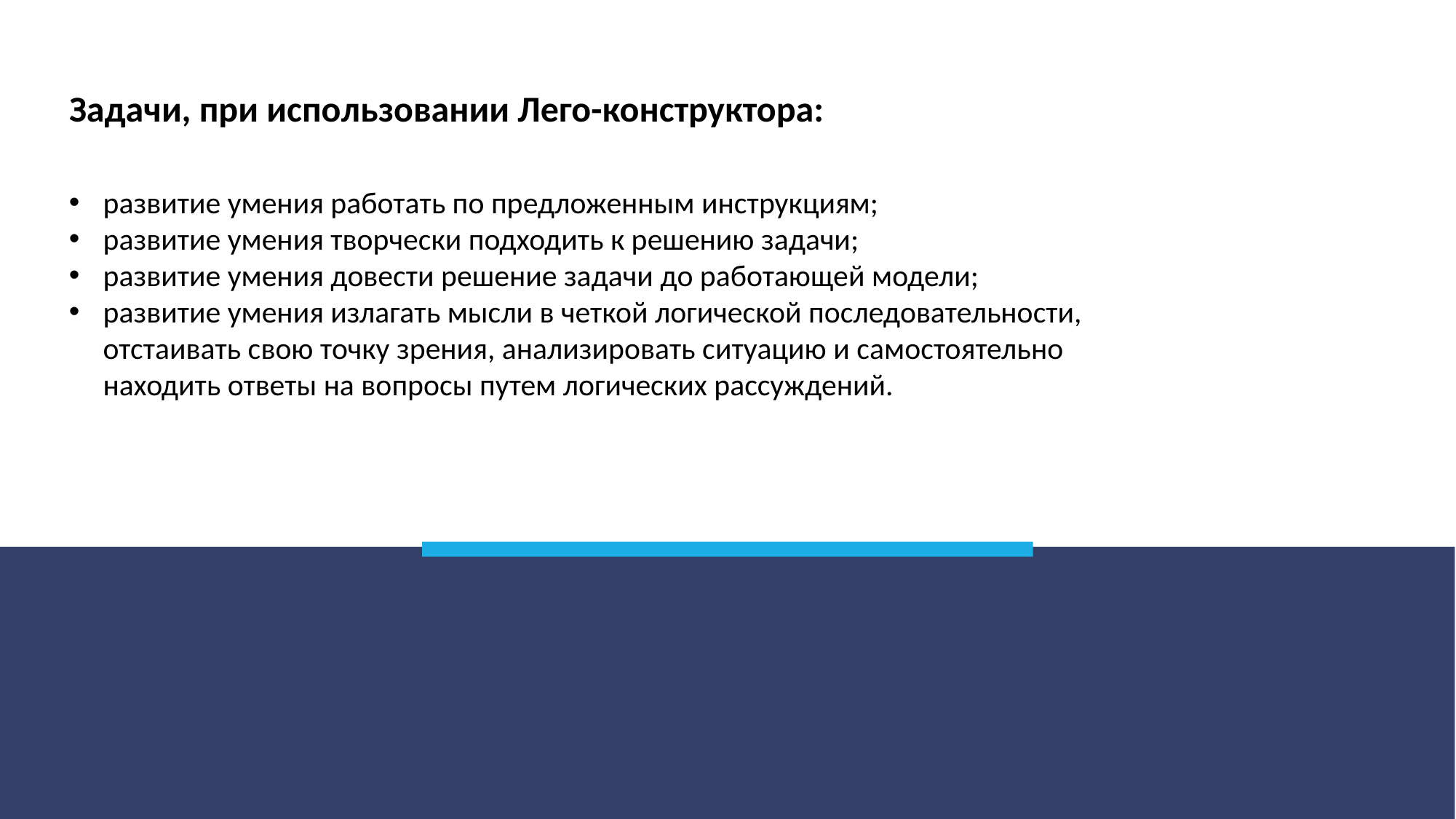

Задачи, при использовании Лего-конструктора:
развитие умения работать по предложенным инструкциям;
развитие умения творчески подходить к решению задачи;
развитие умения довести решение задачи до работающей модели;
развитие умения излагать мысли в четкой логической последовательности, отстаивать свою точку зрения, анализировать ситуацию и самостоятельно находить ответы на вопросы путем логических рассуждений.